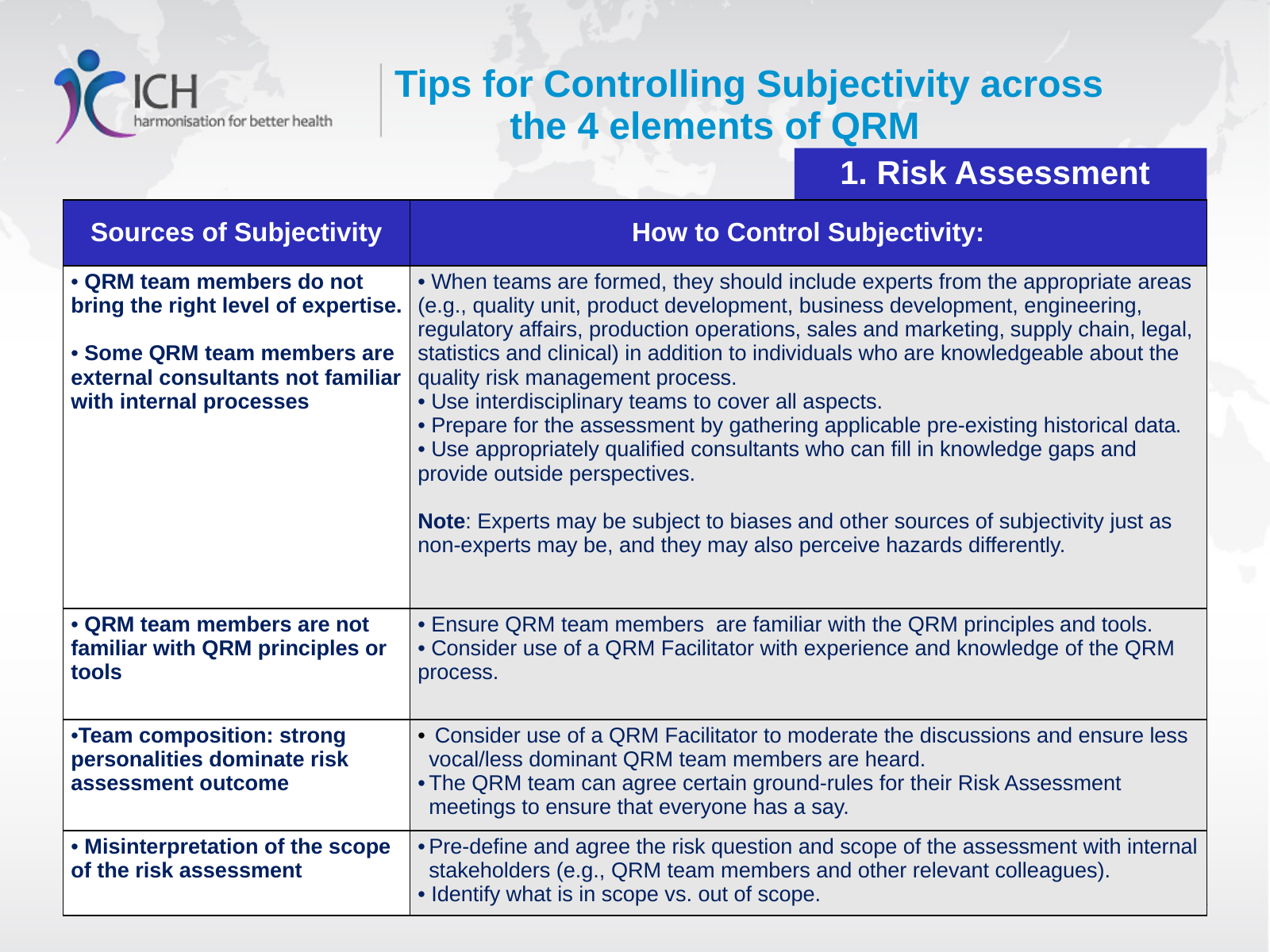

# Tips for Controlling Subjectivity across                      the 4 elements of QRM
     1. Risk Assessment
| Sources of Subjectivity | How to Control Subjectivity:​ |
| --- | --- |
| QRM team members do not bring the right level of expertise.  Some QRM team members are external consultants not familiar with internal processes​ | When teams are formed, they should include experts from the appropriate areas (e.g., quality unit, product development, business development, engineering, regulatory affairs, production operations, sales and marketing, supply chain, legal, statistics and clinical) in addition to individuals who are knowledgeable about the quality risk management process.  Use interdisciplinary teams to cover all aspects.  Prepare for the assessment by gathering applicable pre-existing historical data​. Use appropriately qualified consultants who can fill in knowledge gaps and provide outside perspectives. Note: Experts may be subject to biases and other sources of subjectivity just as non-experts may be, and they may also perceive hazards differently. |
| QRM team members are not familiar with QRM principles or tools | Ensure QRM team members are familiar with the QRM principles​ and tools. Consider use of a QRM Facilitator with experience and knowledge of the QRM process. |
| Team composition: strong personalities dominate risk assessment outcome | Consider use of a QRM Facilitator to moderate the discussions and ensure less vocal/less dominant QRM team members are heard. The QRM team can agree certain ground-rules for their Risk Assessment meetings to ensure that everyone has a say. |
| Misinterpretation of the scope of the risk assessment ​ | Pre-define and agree the risk question and scope of the assessment with internal stakeholders (e.g., QRM team members and other relevant colleagues). Identify what is in scope vs. out of scope. |

18